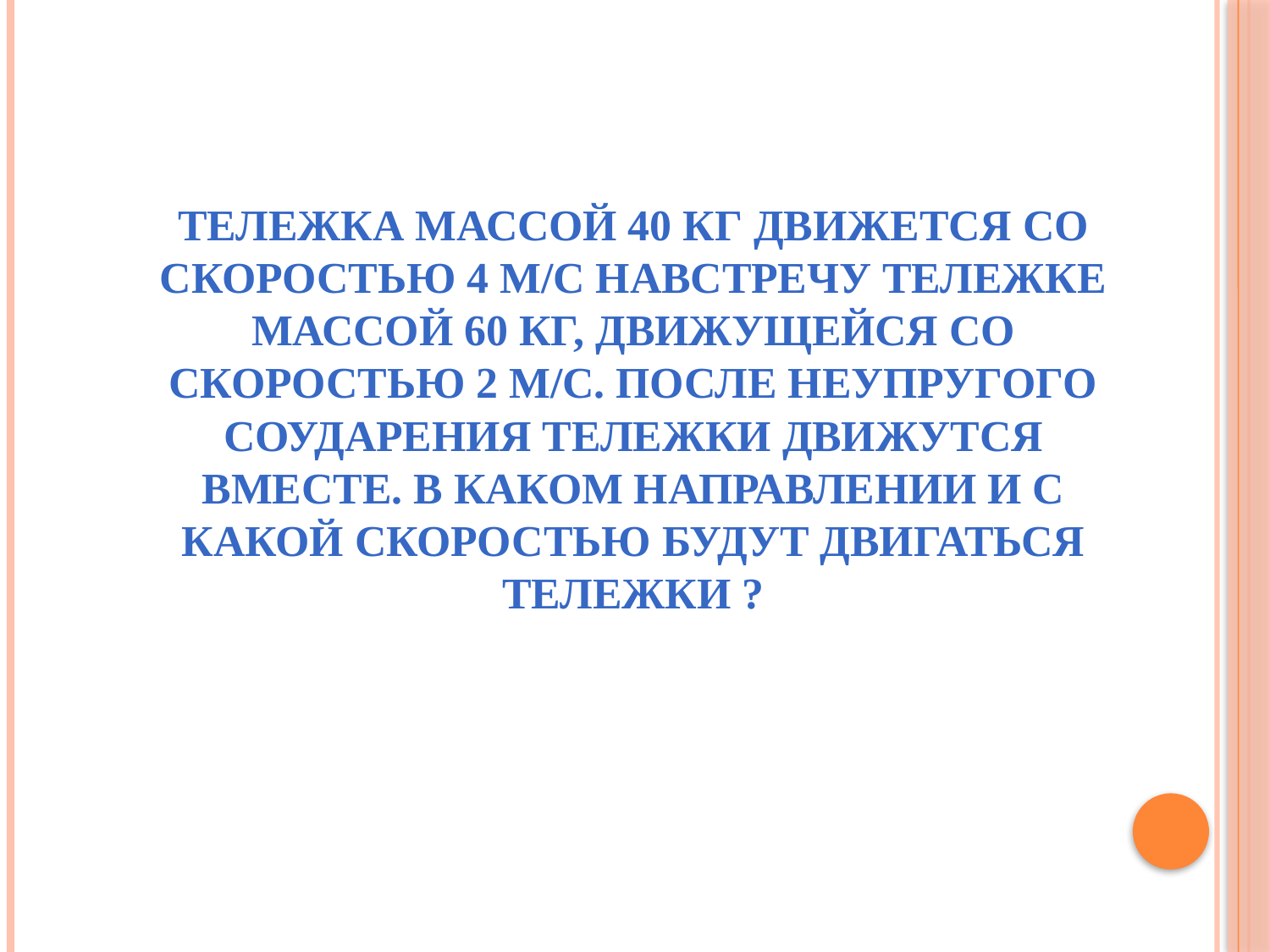

# Тележка массой 40 кг движется со скоростью 4 м/с навстречу тележке массой 60 кг, движущейся со скоростью 2 м/с. После неупругого соударения тележки движутся вместе. В каком направлении и с какой скоростью будут двигаться тележки ?